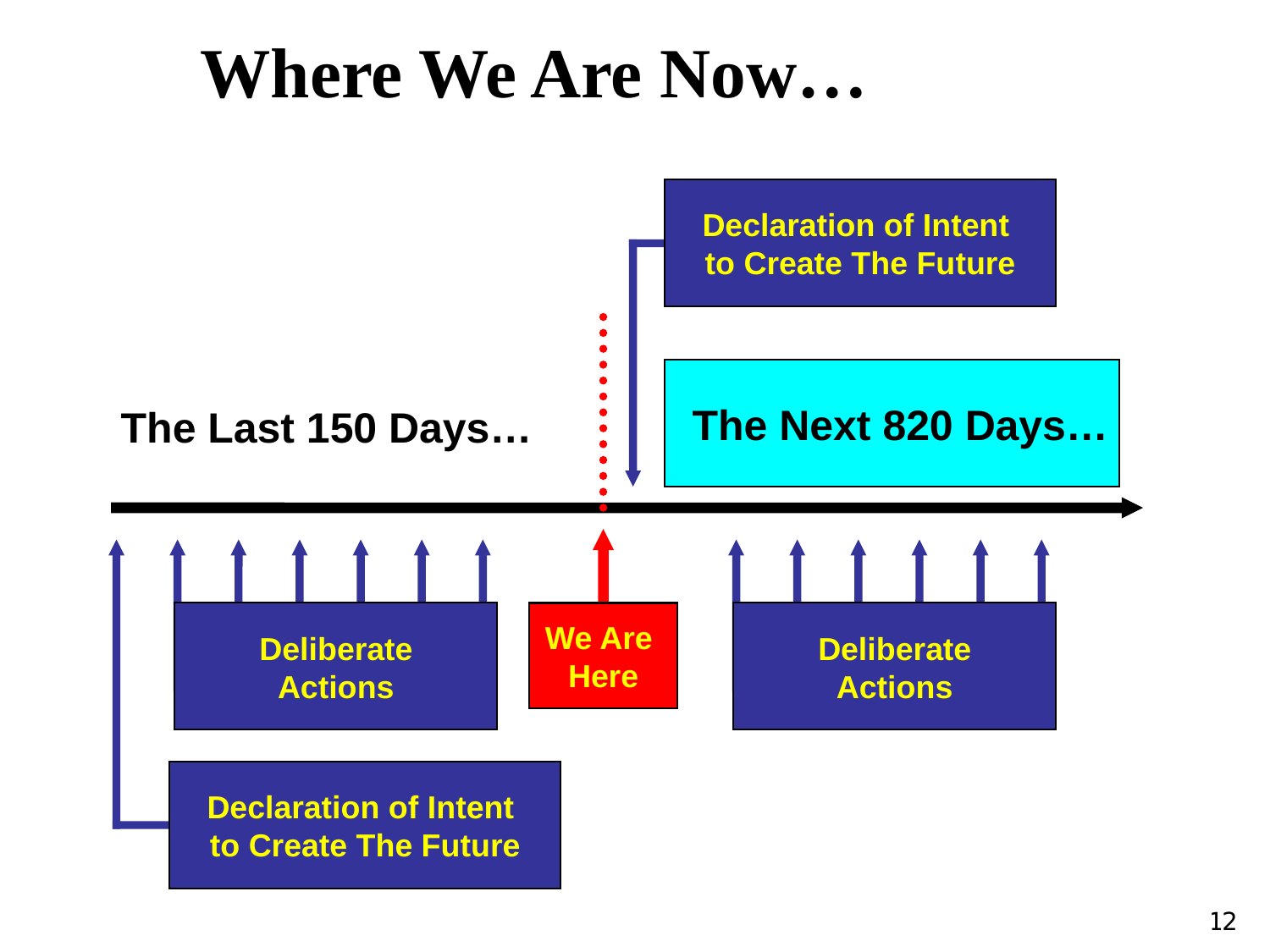

Where We Are Now…

Declaration of Intent
to Create The Future

The Next 820 Days…
The Last 150 Days…

Deliberate
Actions
We Are
Here
Deliberate
Actions
Declaration of Intent
to Create The Future

12